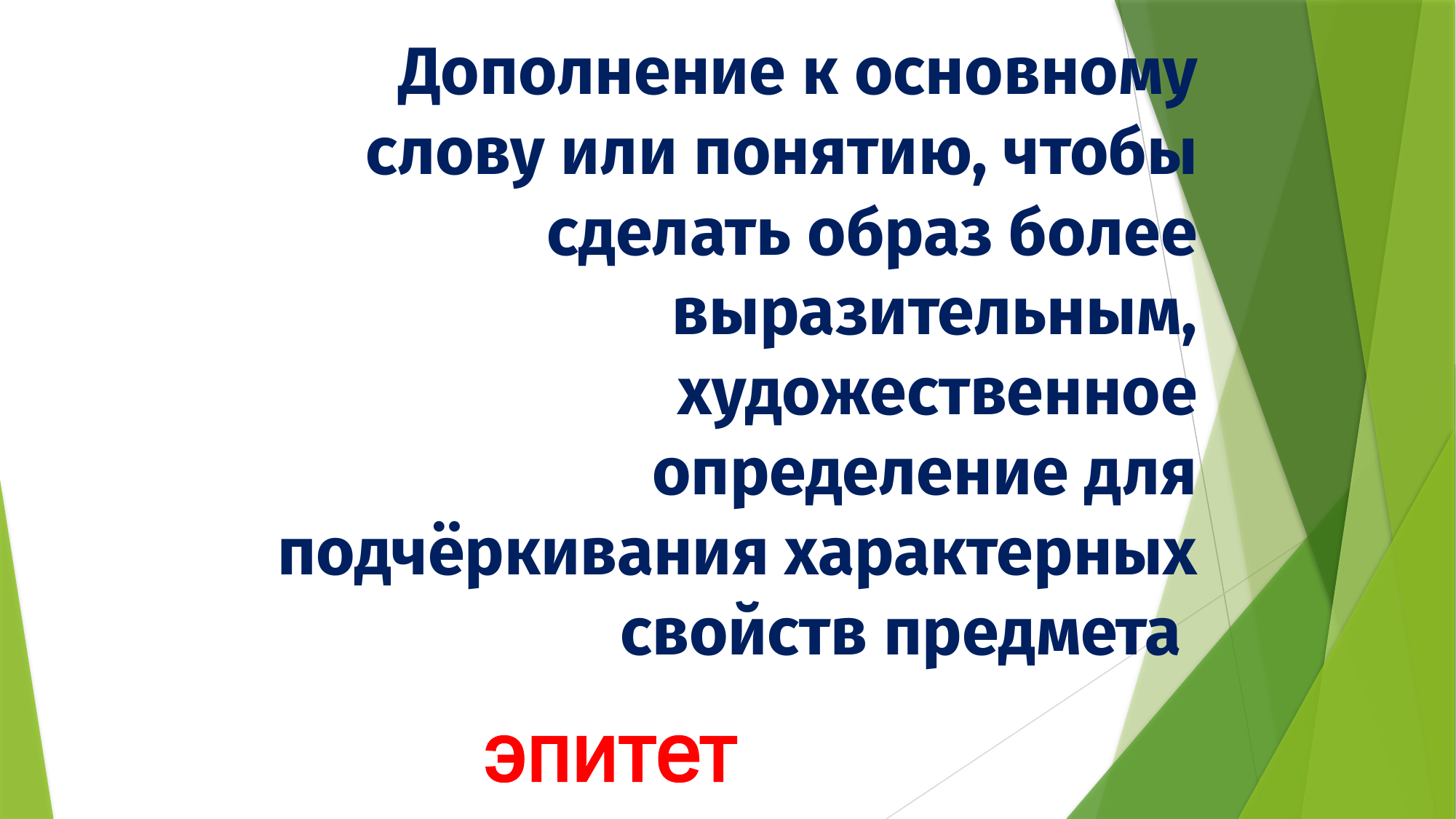

Дополнение к основному слову или понятию, чтобы сделать образ более выразительным, художественное определение для подчёркивания характерных свойств предмета
эпитет